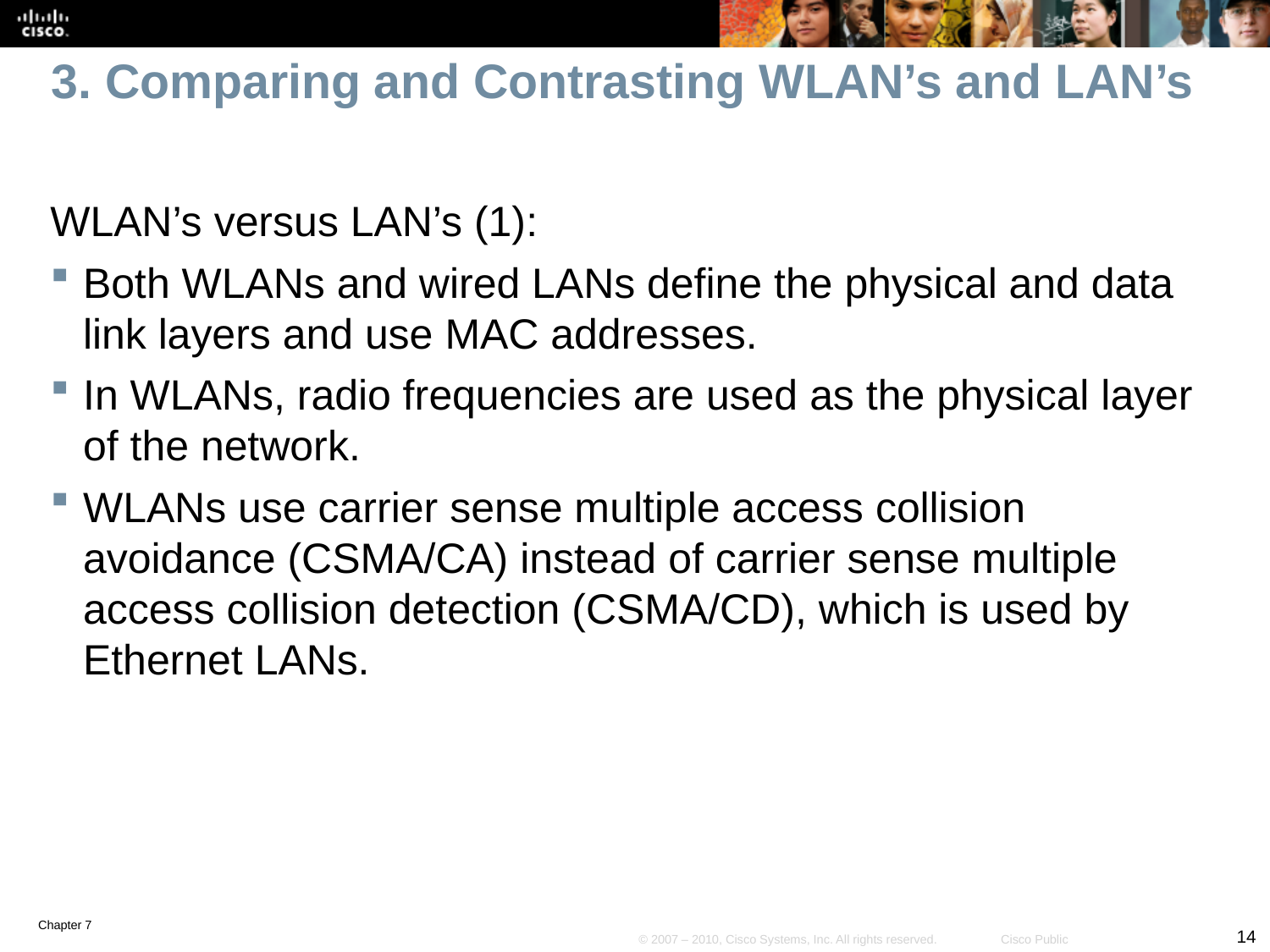

# 3. Comparing and Contrasting WLAN’s and LAN’s
WLAN’s versus LAN’s (1):
Both WLANs and wired LANs define the physical and data link layers and use MAC addresses.
In WLANs, radio frequencies are used as the physical layer of the network.
WLANs use carrier sense multiple access collision avoidance (CSMA/CA) instead of carrier sense multiple access collision detection (CSMA/CD), which is used by Ethernet LANs.